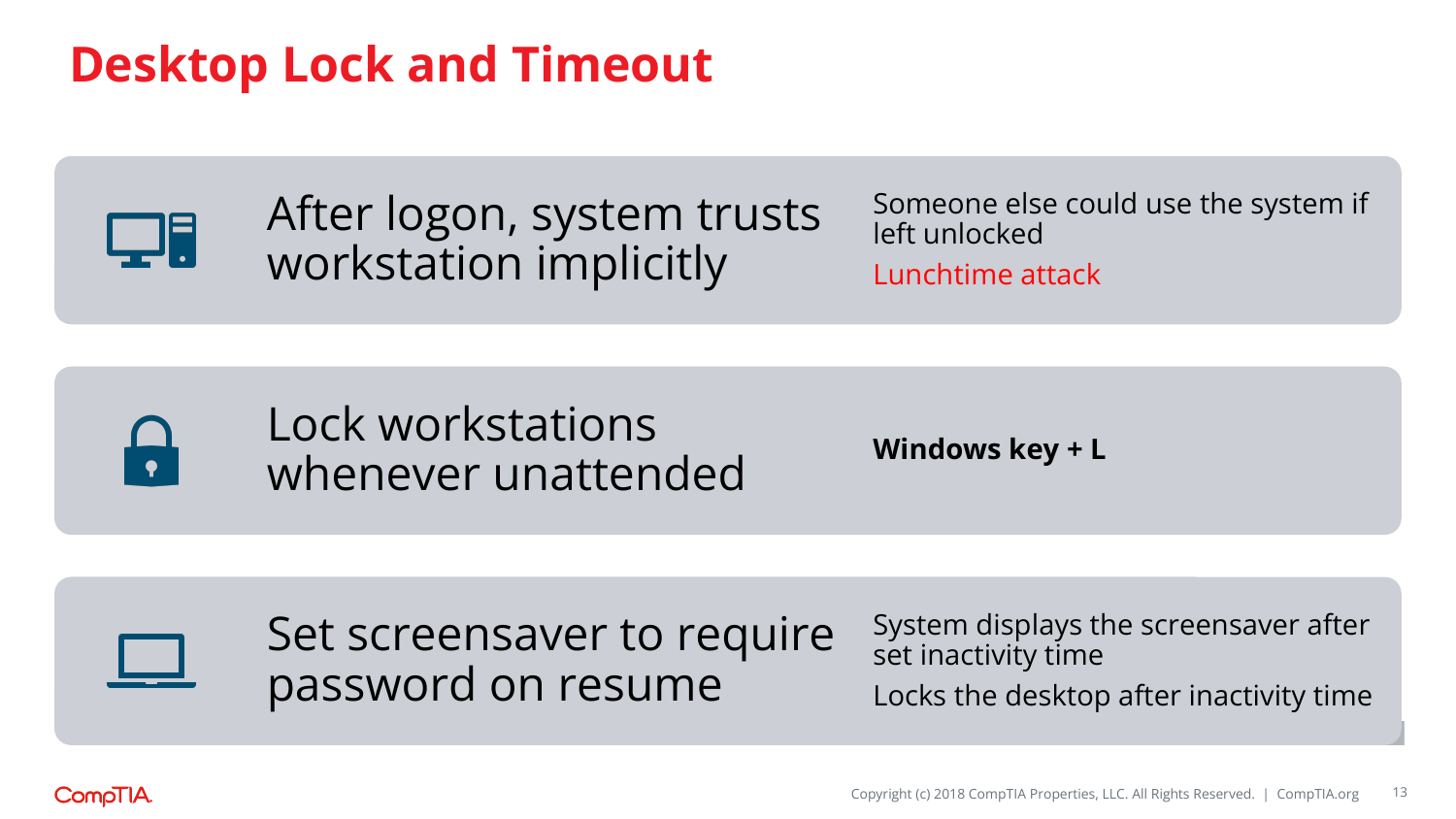

# Desktop Lock and Timeout
After logon, system trusts workstation implicitly
Someone else could use the system if left unlocked
Lunchtime attack
Lock workstations whenever unattended
Windows key + L
Set screensaver to require password on resume
System displays the screensaver after set inactivity time
Locks the desktop after inactivity time
13